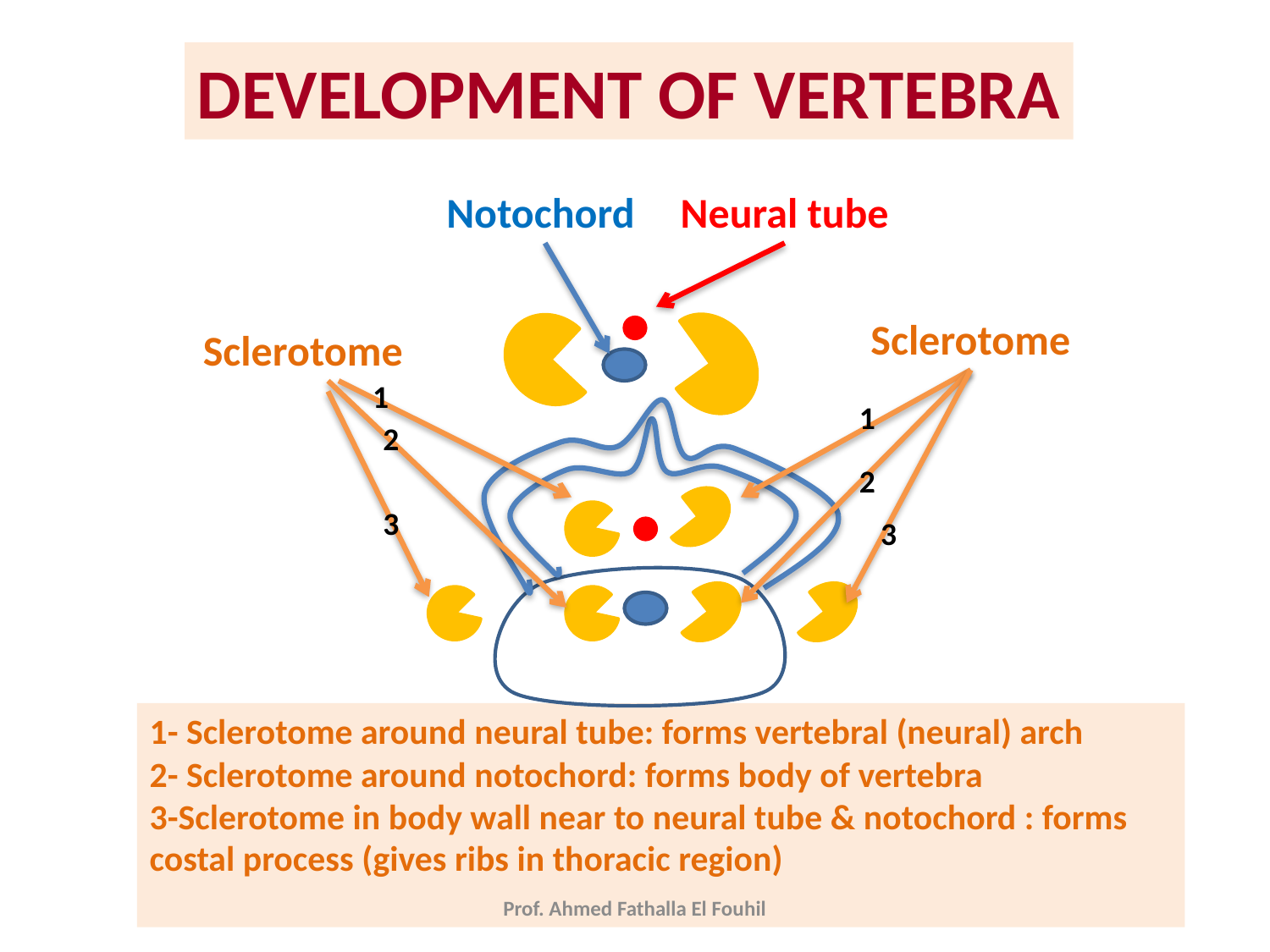

DEVELOPMENT OF VERTEBRA
Notochord
Neural tube
Sclerotome

Sclerotome

1
1

2

2

3

3

1- Sclerotome around neural tube: forms vertebral (neural) arch
2- Sclerotome around notochord: forms body of vertebra
3-Sclerotome in body wall near to neural tube & notochord : forms costal process (gives ribs in thoracic region)

Prof. Ahmed Fathalla El Fouhil